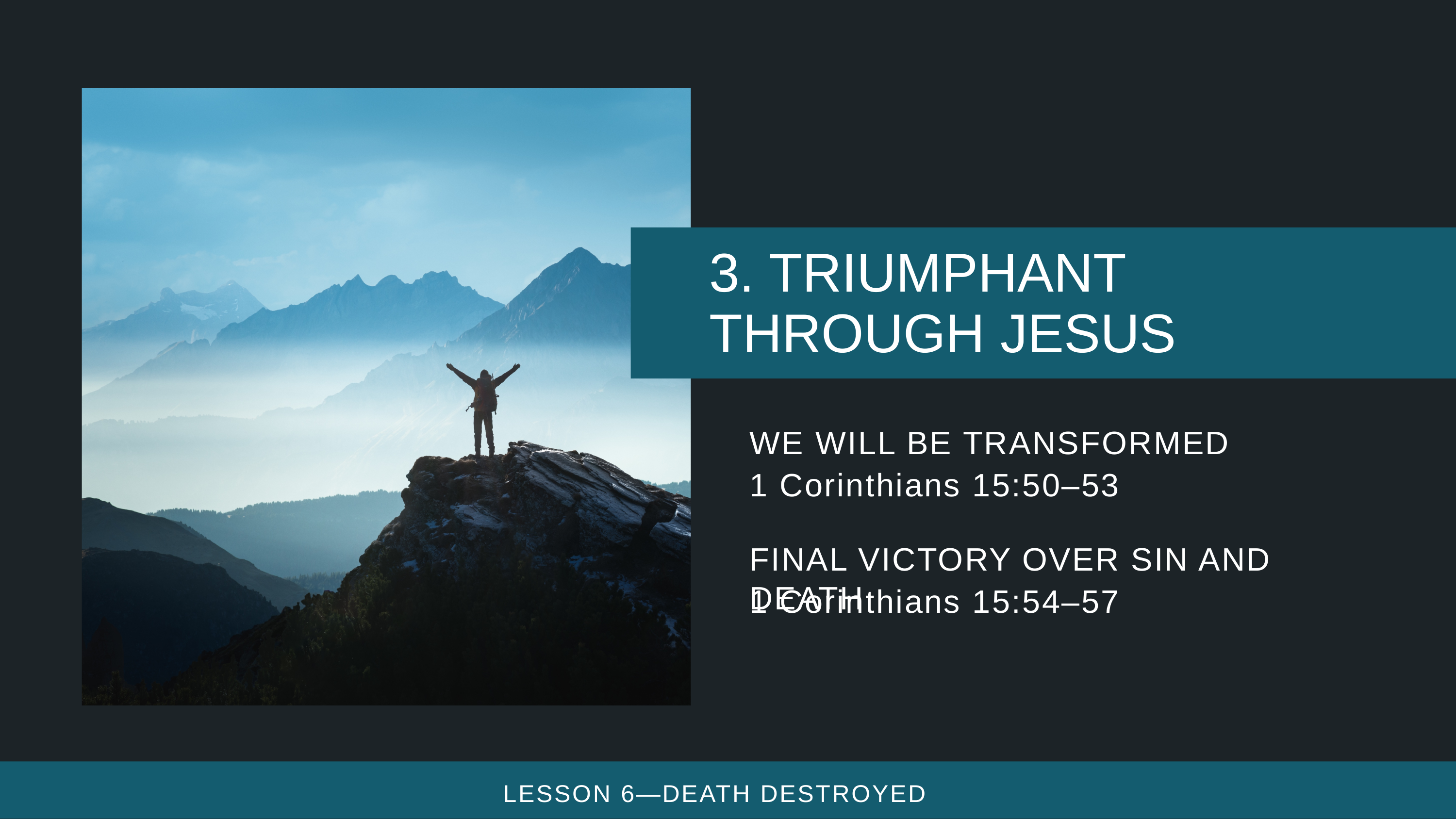

WE WILL BE TRANSFORMED
1 Corinthians 15:50–53

FINAL VICTORY OVER SIN AND DEATH
1 Corinthians 15:54–57